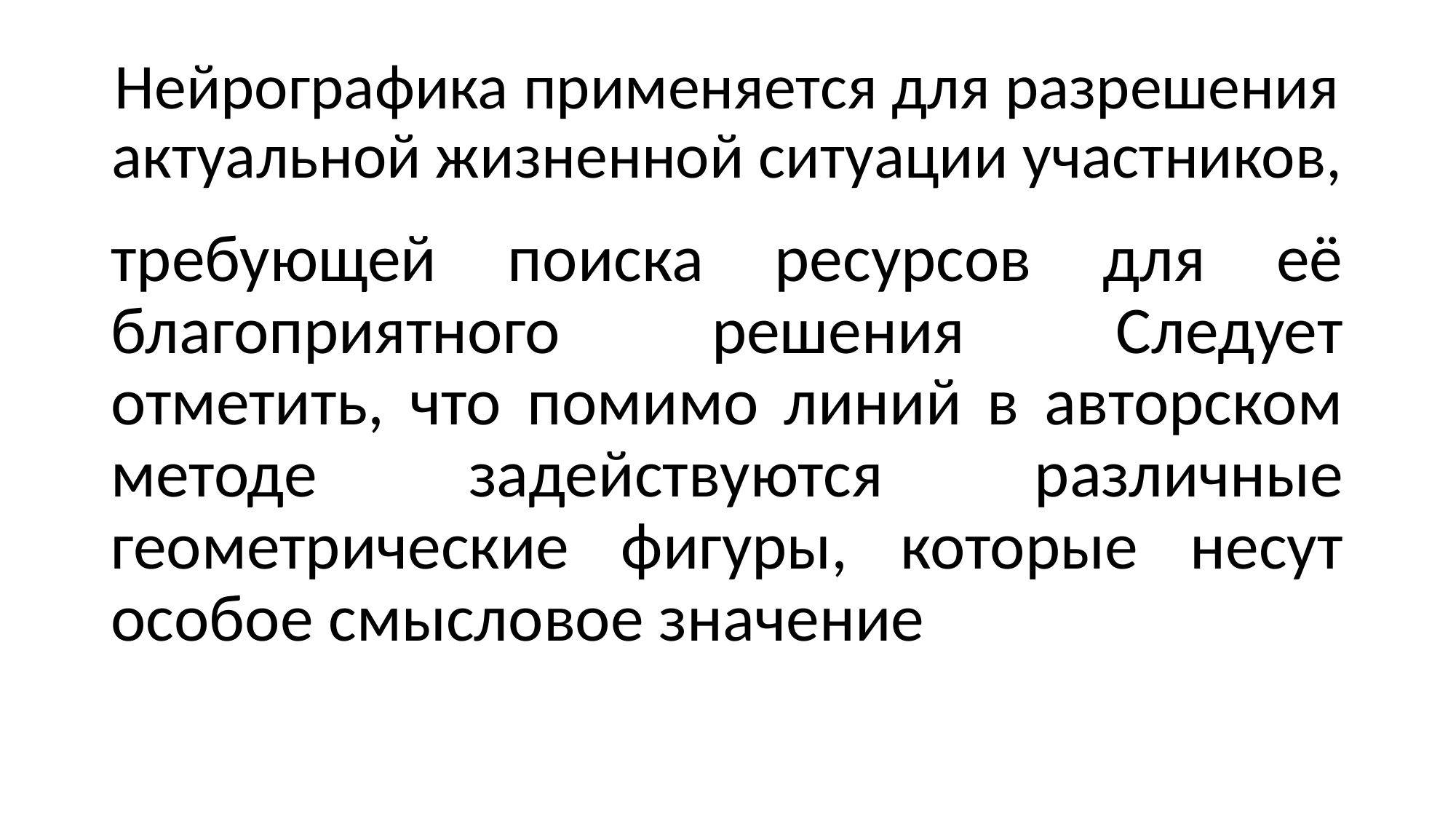

# Нейрографика применяется для разрешения актуальной жизненной ситуации участников,
требующей поиска ресурсов для её благоприятного решения Следует отметить, что помимо линий в авторском методе задействуются различные геометрические фигуры, которые несут особое смысловое значение